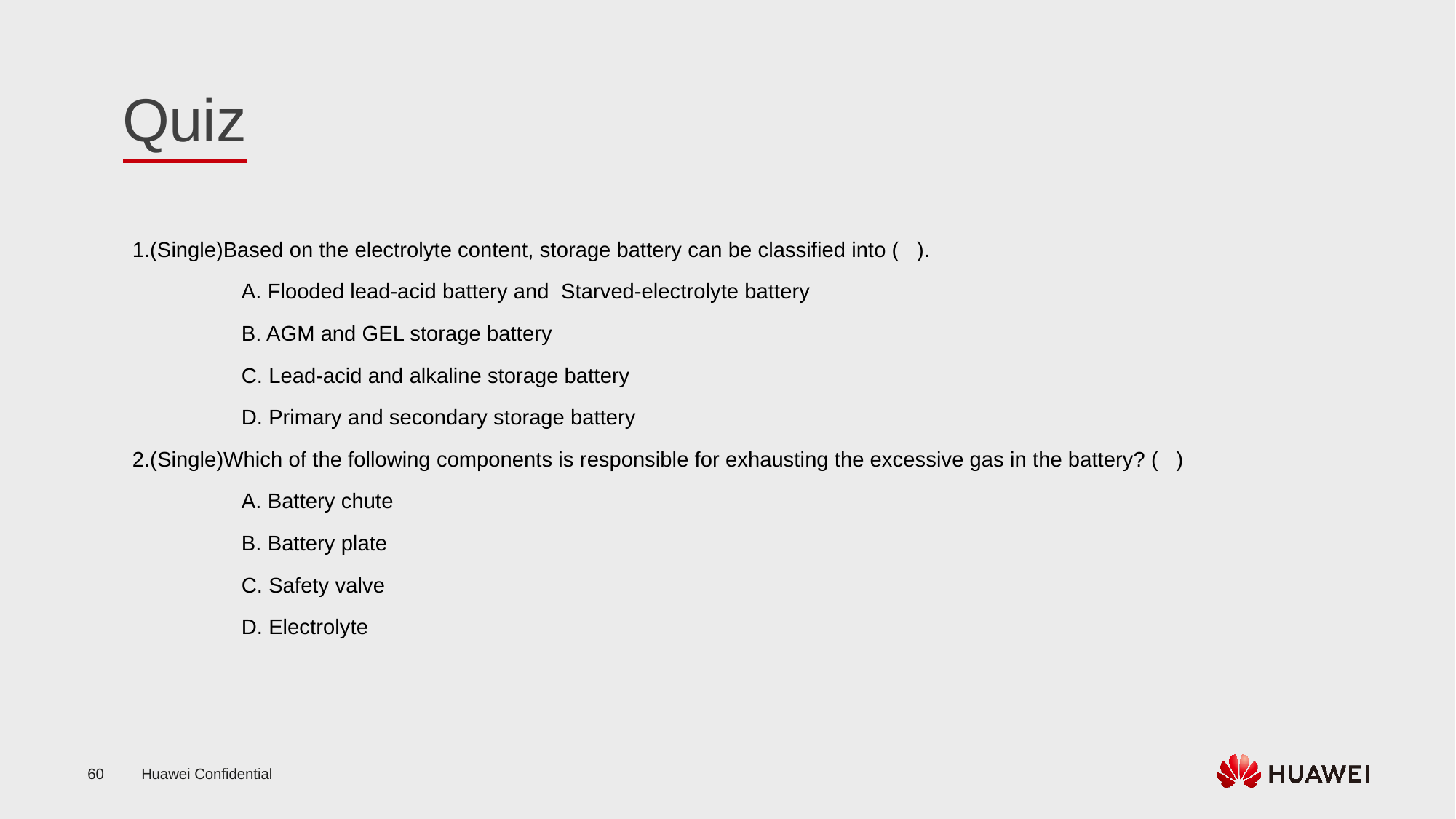

1.(Single)Based on the electrolyte content, storage battery can be classified into (   ).
	A. Flooded lead-acid battery and  Starved-electrolyte battery
	B. AGM and GEL storage battery
	C. Lead-acid and alkaline storage battery
	D. Primary and secondary storage battery
2.(Single)Which of the following components is responsible for exhausting the excessive gas in the battery? (   )
	A. Battery chute
	B. Battery plate
	C. Safety valve
	D. Electrolyte